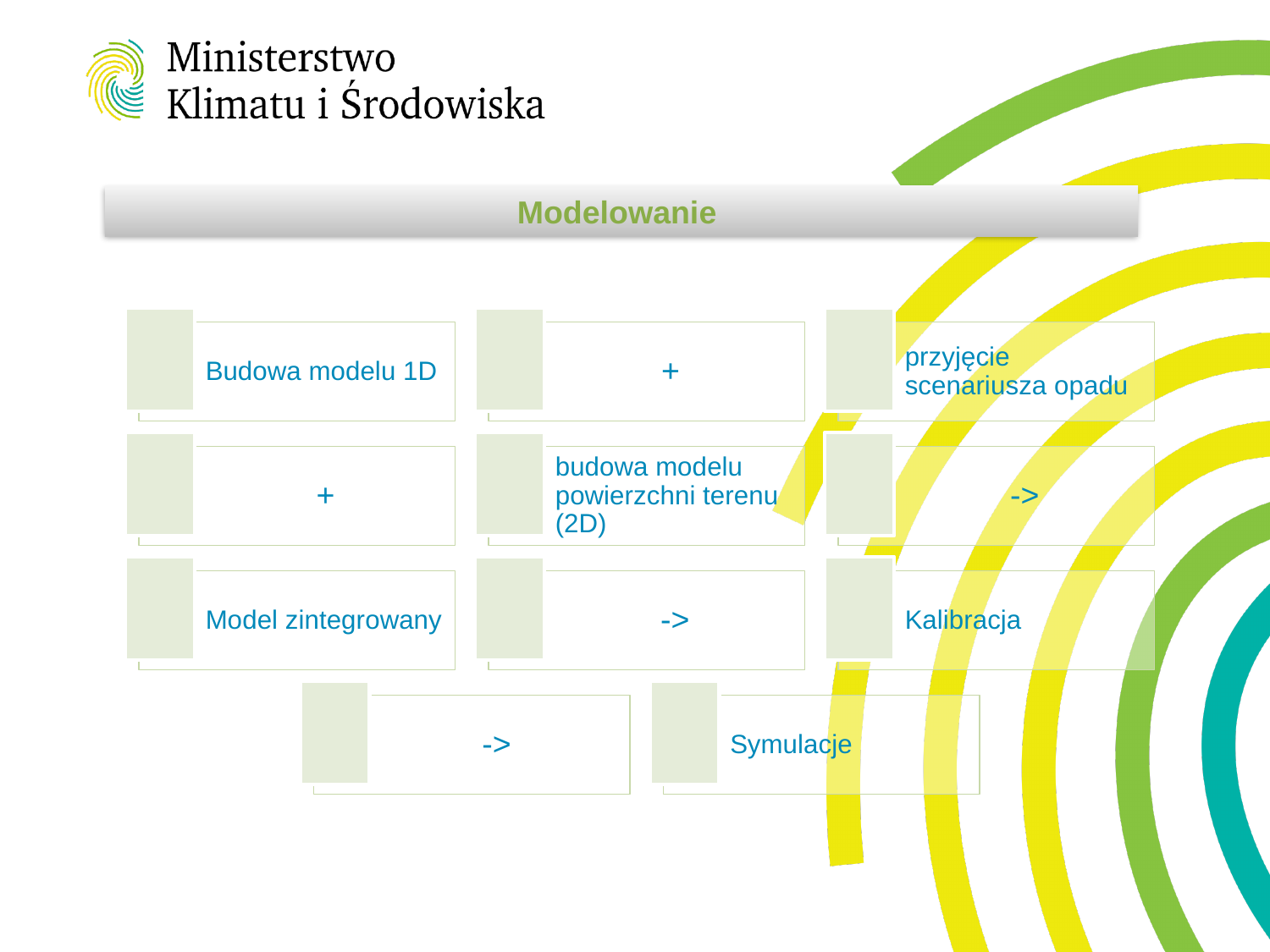

Modelowanie

Budowa modelu 1D
+
przyjęcie scenariusza opadu
+
budowa modelu powierzchni terenu (2D)
->
Model zintegrowany
->
Kalibracja
->
Symulacje